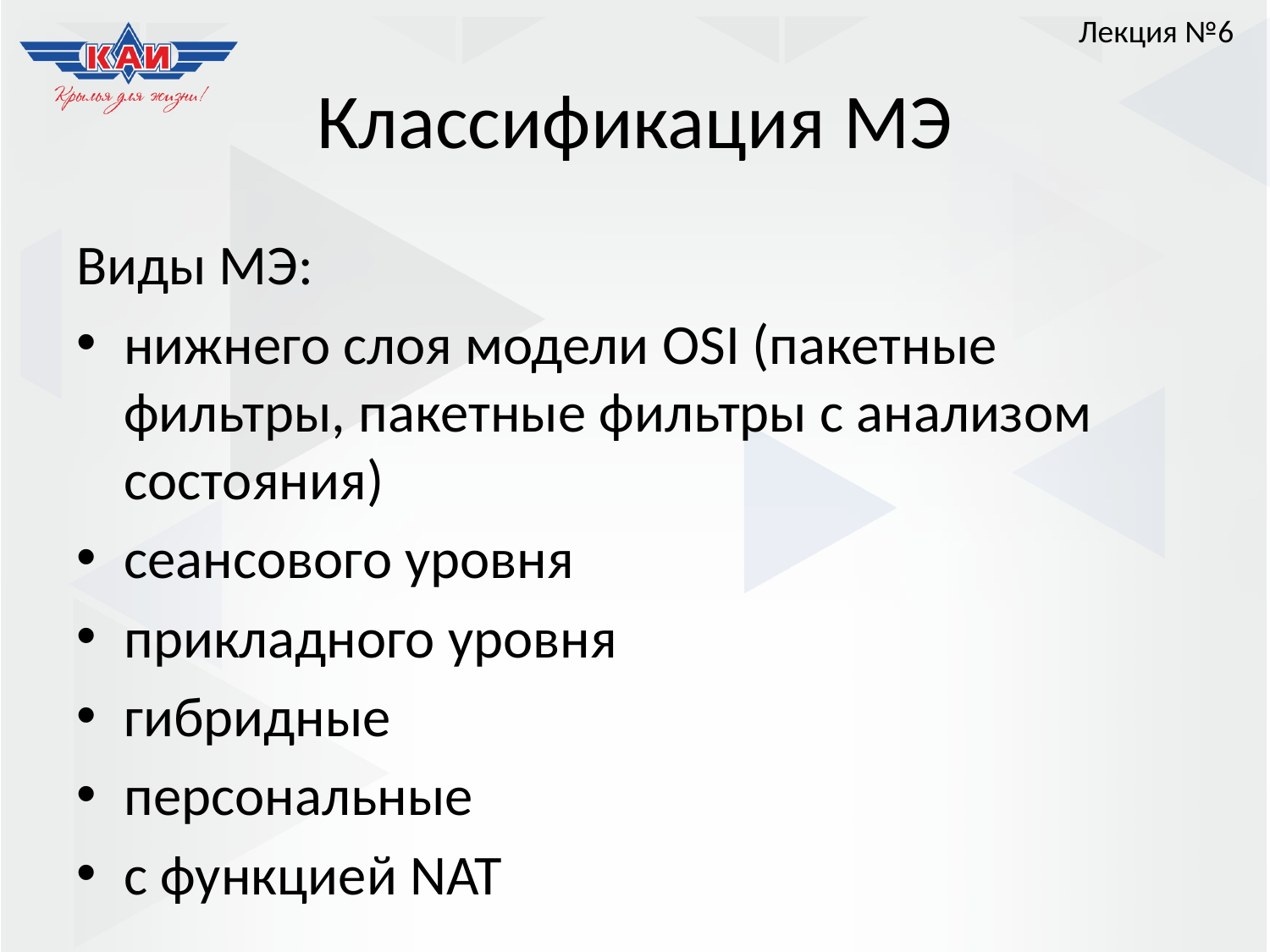

Лекция №6
# Классификация МЭ
Виды МЭ:
нижнего слоя модели OSI (пакетные фильтры, пакетные фильтры с анализом состояния)
сеансового уровня
прикладного уровня
гибридные
персональные
с функцией NAT